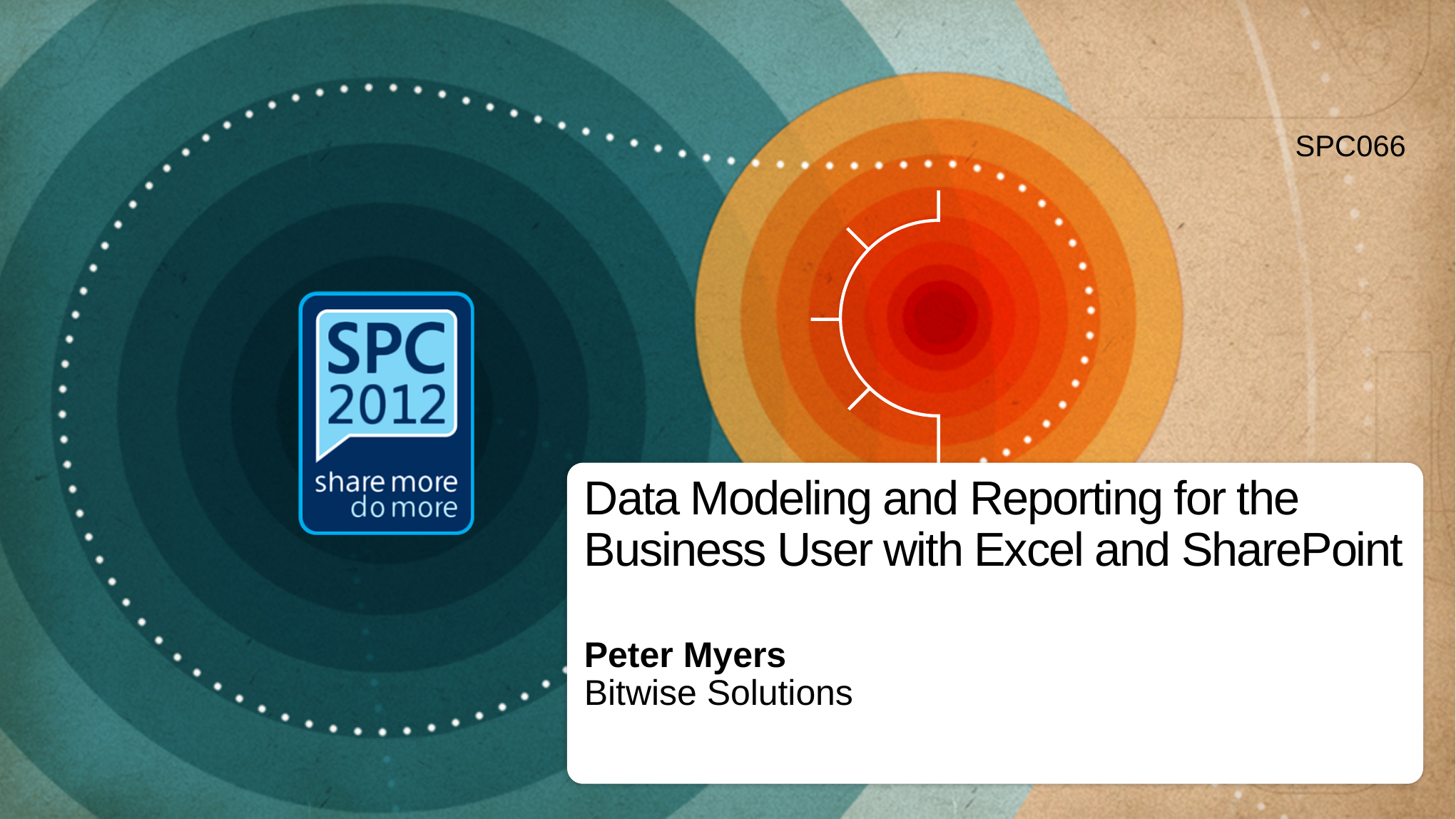

SPC066
# Data Modeling and Reporting for the Business User with Excel and SharePoint
Peter Myers
Bitwise Solutions